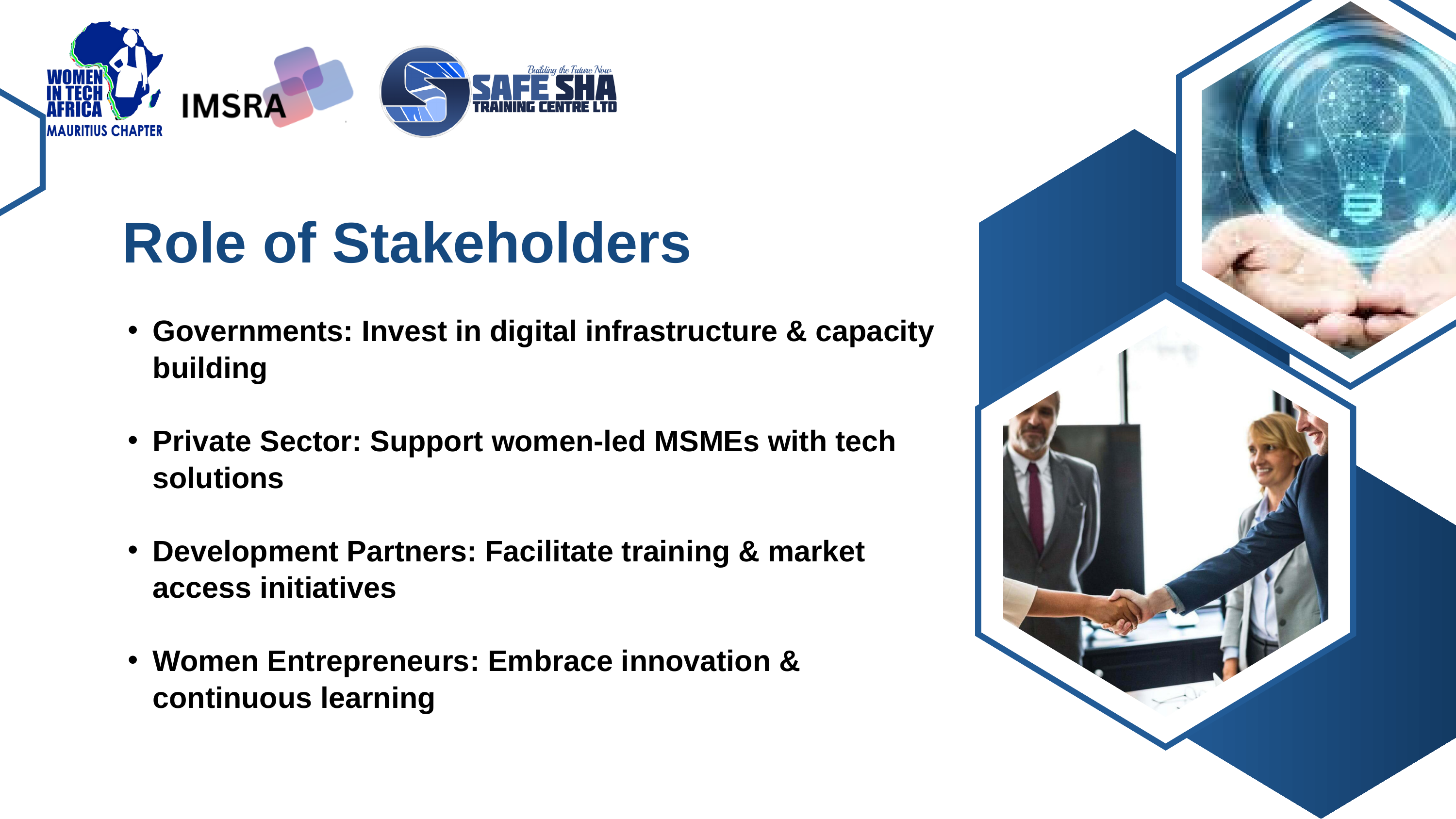

Role of Stakeholders

Governments: Invest in digital infrastructure & capacity building

Private Sector: Support women-led MSMEs with tech solutions

Development Partners: Facilitate training & market access initiatives

Women Entrepreneurs: Embrace innovation & continuous learning